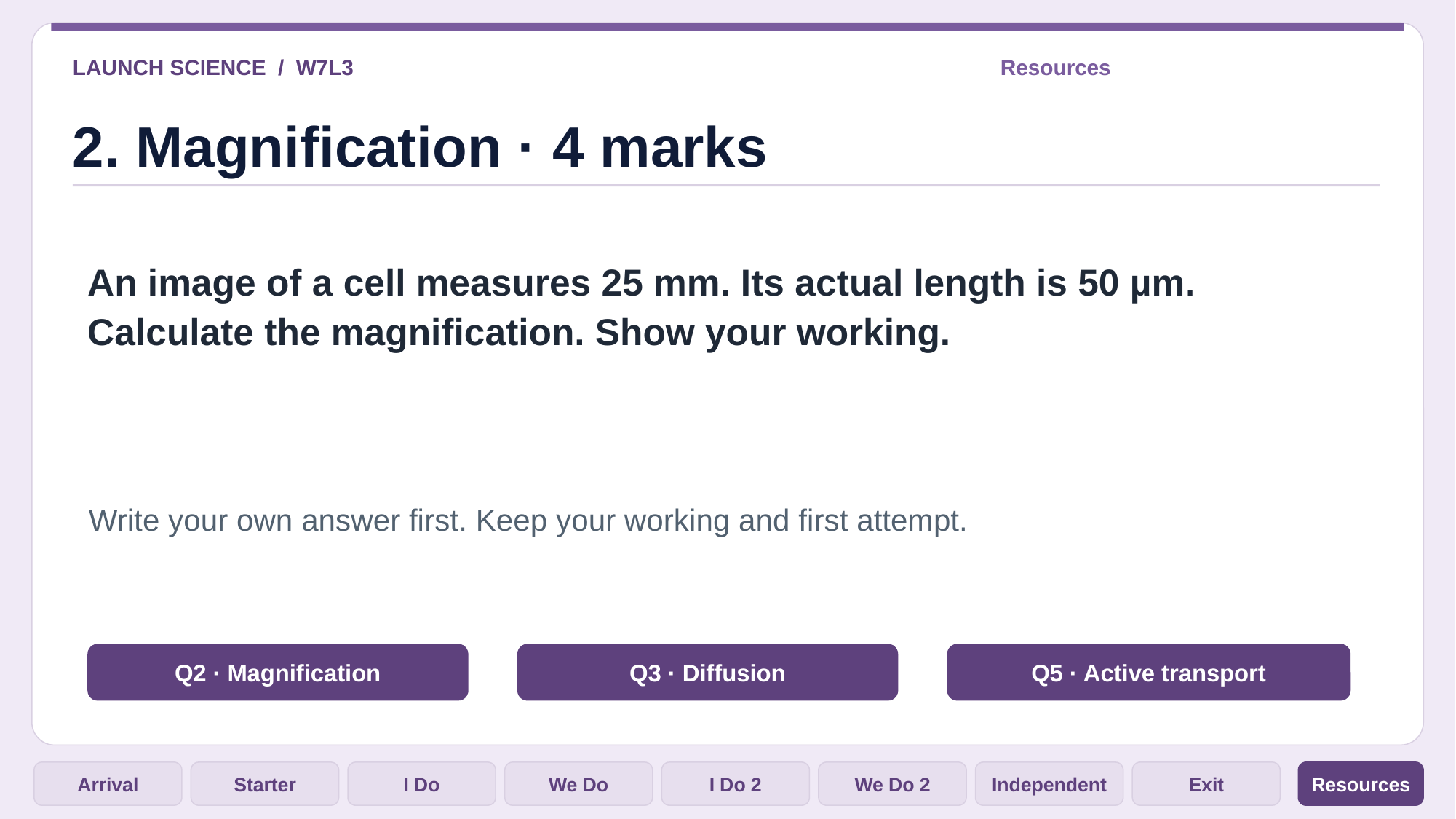

LAUNCH SCIENCE  /  W7L3
Resources
2. Magnification · 4 marks

An image of a cell measures 25 mm. Its actual length is 50 µm. Calculate the magnification. Show your working.
Write your own answer first. Keep your working and first attempt.
Q2 · Magnification
Q3 · Diffusion
Q5 · Active transport
Arrival
Starter
I Do
We Do
I Do 2
We Do 2
Independent
Exit
Resources